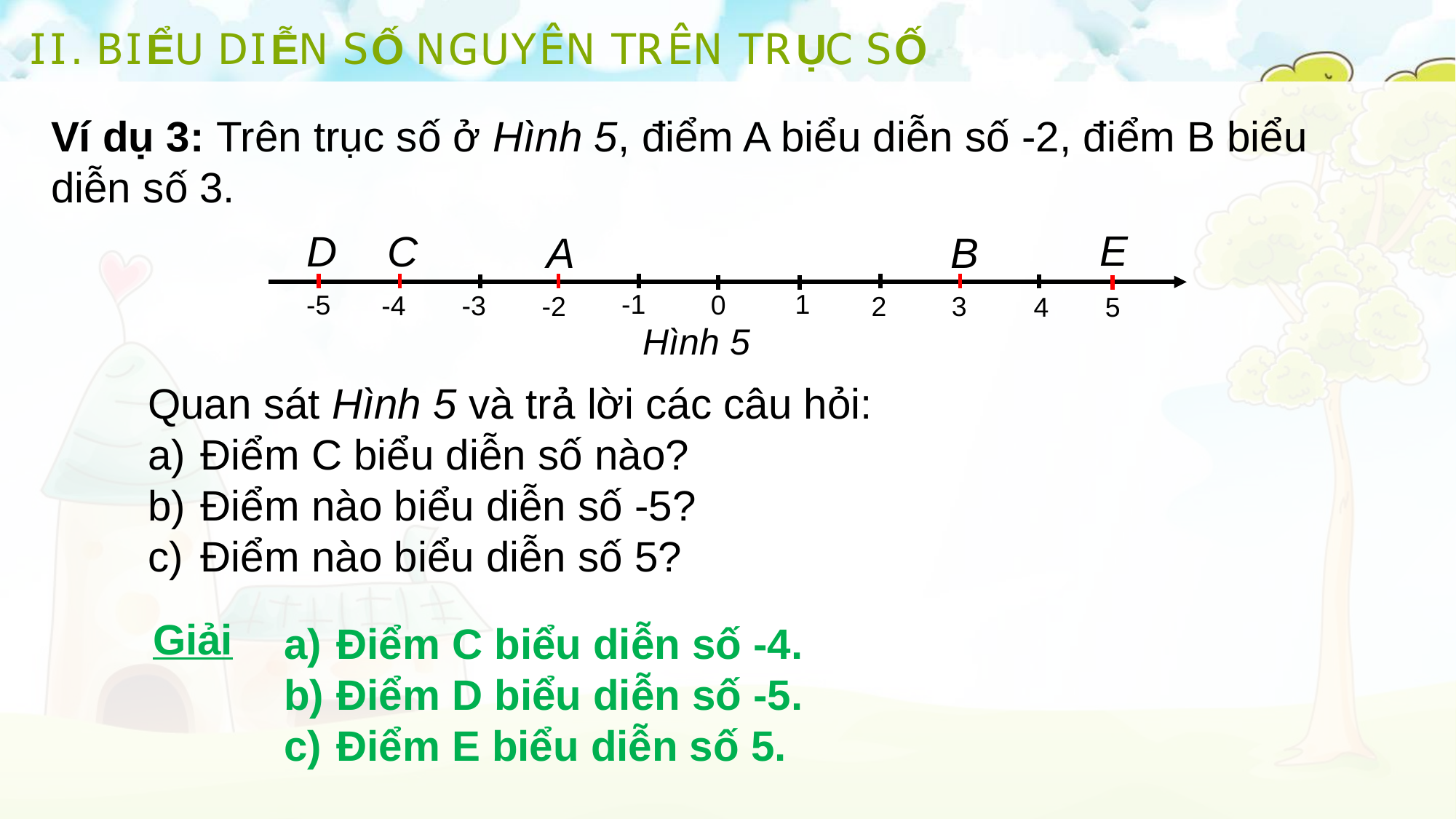

# II. BIỂU DIỄN SỐ NGUYÊN TRÊN TRỤC SỐ
Ví dụ 3: Trên trục số ở Hình 5, điểm A biểu diễn số -2, điểm B biểu diễn số 3.
E
D
C
B
A
-1
1
-5
0
-4
-3
2
3
-2
4
5
Hình 5
Quan sát Hình 5 và trả lời các câu hỏi:
 Điểm C biểu diễn số nào?
 Điểm nào biểu diễn số -5?
 Điểm nào biểu diễn số 5?
Giải
 Điểm C biểu diễn số -4.
 Điểm D biểu diễn số -5.
 Điểm E biểu diễn số 5.